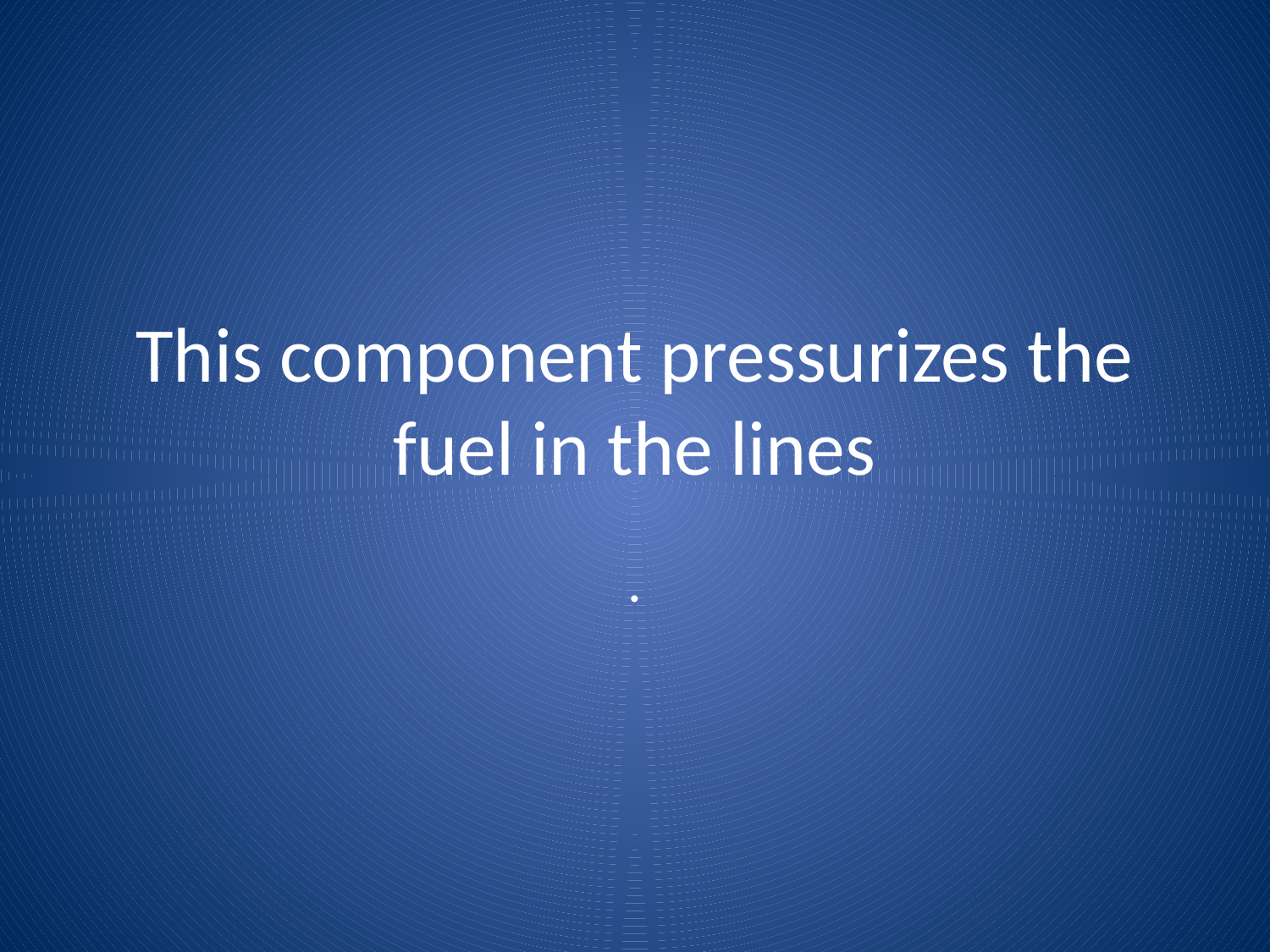

# This component pressurizes the fuel in the lines
.